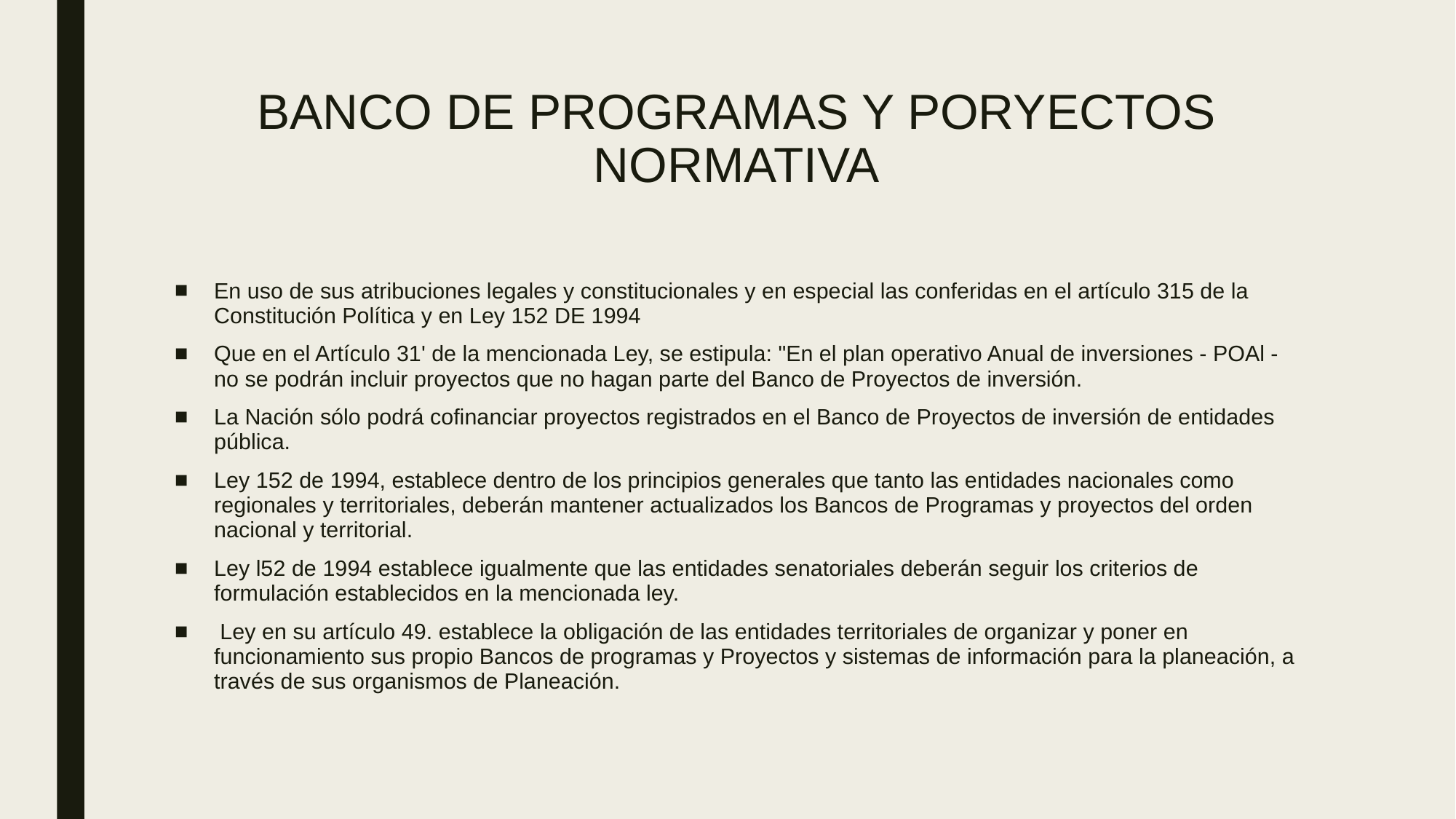

# BANCO DE PROGRAMAS Y PORYECTOS NORMATIVA
En uso de sus atribuciones legales y constitucionales y en especial las conferidas en el artículo 315 de la Constitución Política y en Ley 152 DE 1994
Que en el Artículo 31' de la mencionada Ley, se estipula: "En el plan operativo Anual de inversiones - POAl - no se podrán incluir proyectos que no hagan parte del Banco de Proyectos de inversión.
La Nación sólo podrá cofinanciar proyectos registrados en el Banco de Proyectos de inversión de entidades pública.
Ley 152 de 1994, establece dentro de los principios generales que tanto las entidades nacionales como regionales y territoriales, deberán mantener actualizados los Bancos de Programas y proyectos del orden nacional y territorial.
Ley l52 de 1994 establece igualmente que las entidades senatoriales deberán seguir los criterios de formulación establecidos en la mencionada ley.
 Ley en su artículo 49. establece la obligación de las entidades territoriales de organizar y poner en funcionamiento sus propio Bancos de programas y Proyectos y sistemas de información para la planeación, a través de sus organismos de Planeación.